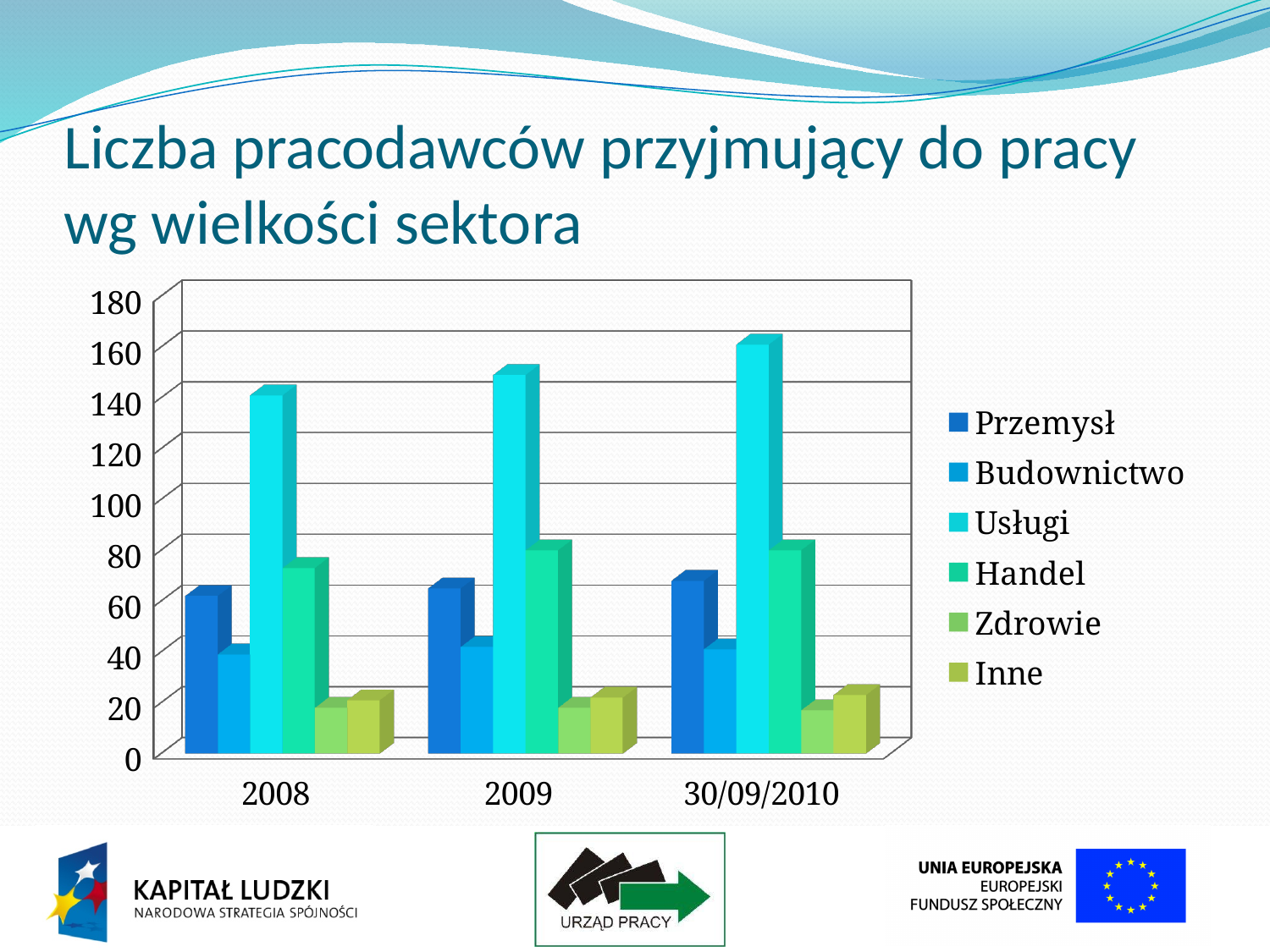

# Liczba pracodawców przyjmujący do pracy wg wielkości sektora

[unsupported chart]